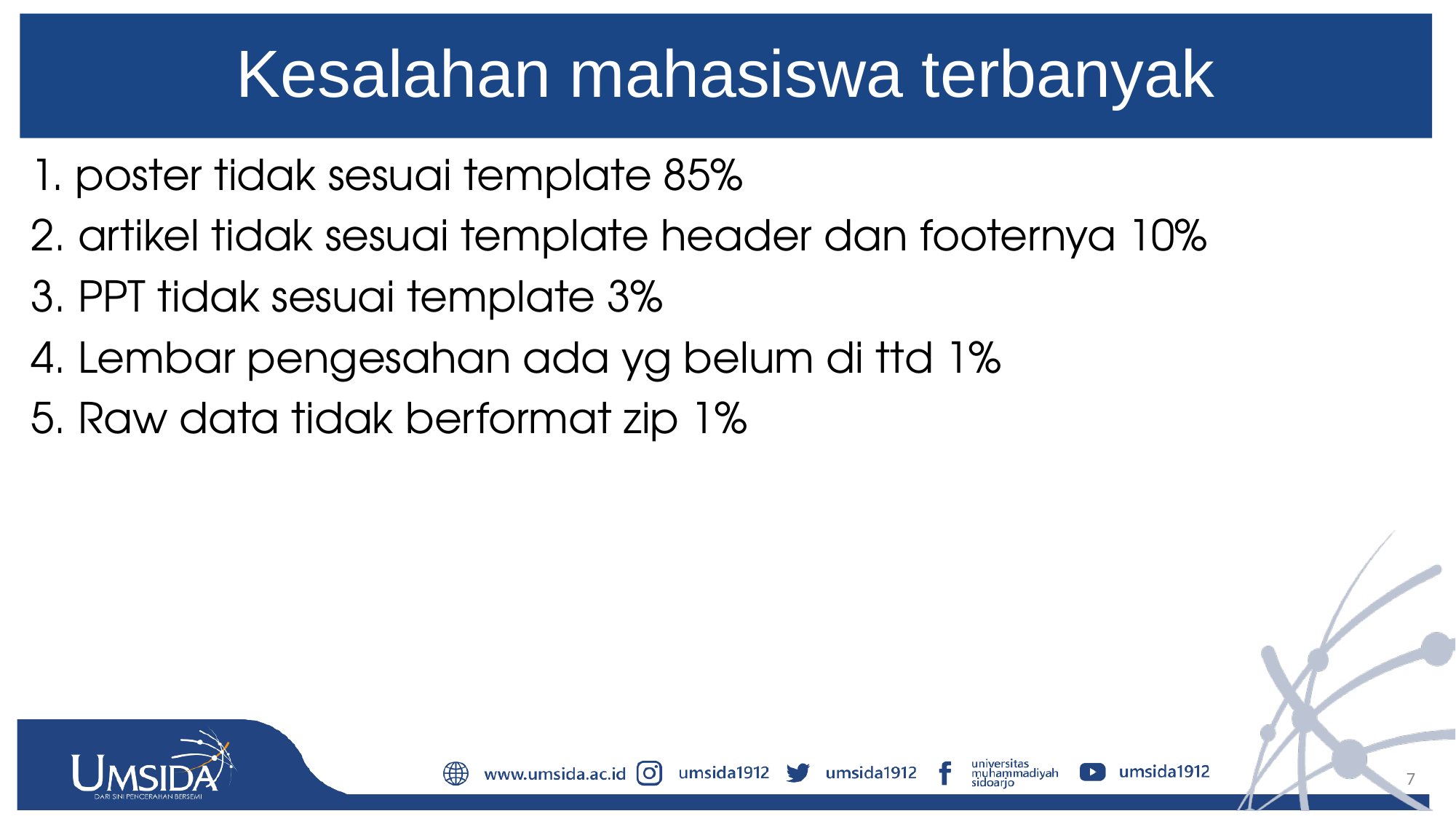

# Kesalahan mahasiswa terbanyak
1. poster tidak sesuai template 85%
2. artikel tidak sesuai template header dan footernya 10%
3. PPT tidak sesuai template 3%
4. Lembar pengesahan ada yg belum di ttd 1%
5. Raw data tidak berformat zip 1%